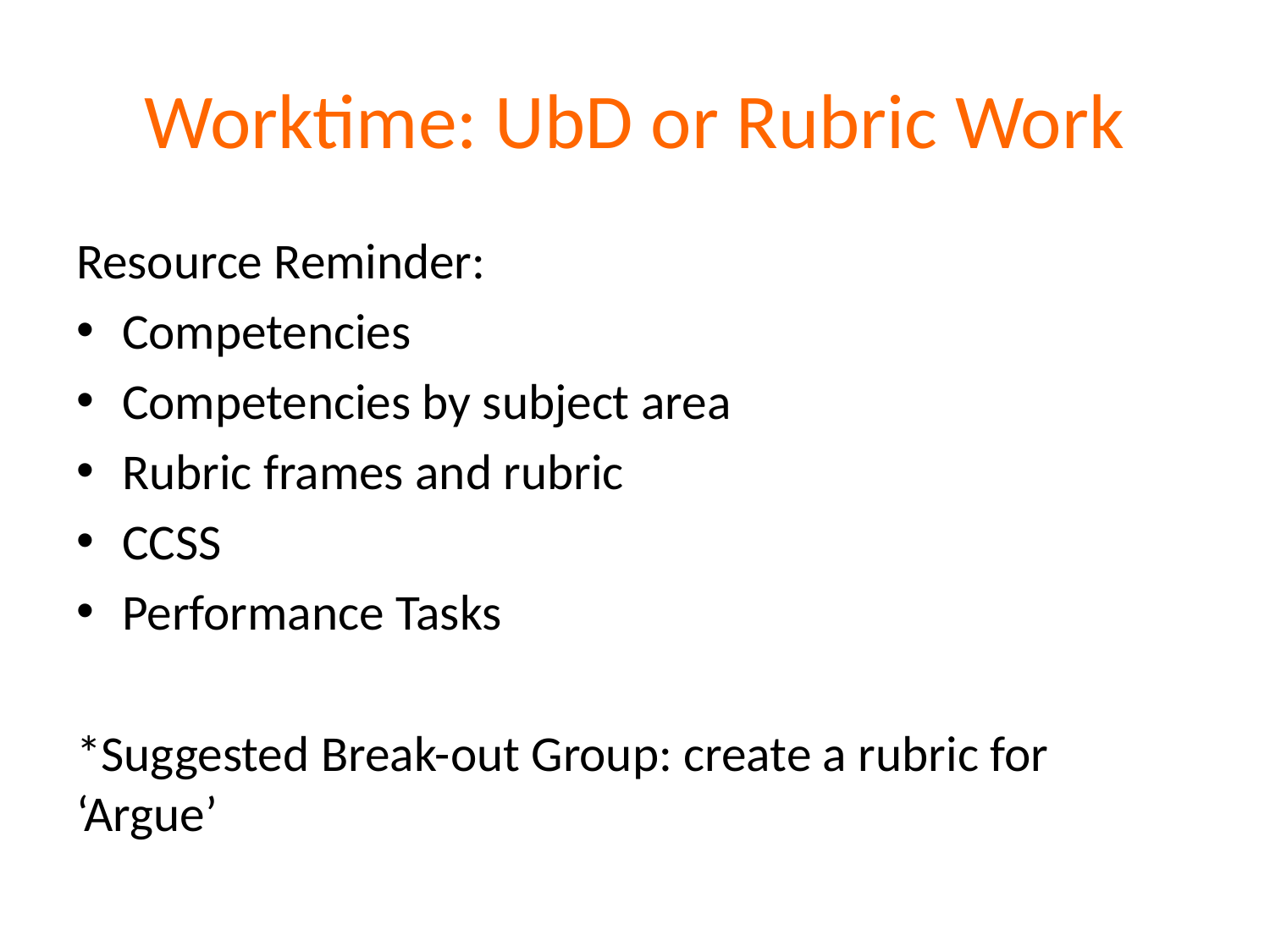

# Worktime: UbD or Rubric Work
Resource Reminder:
Competencies
Competencies by subject area
Rubric frames and rubric
CCSS
Performance Tasks

*Suggested Break-out Group: create a rubric for ‘Argue’